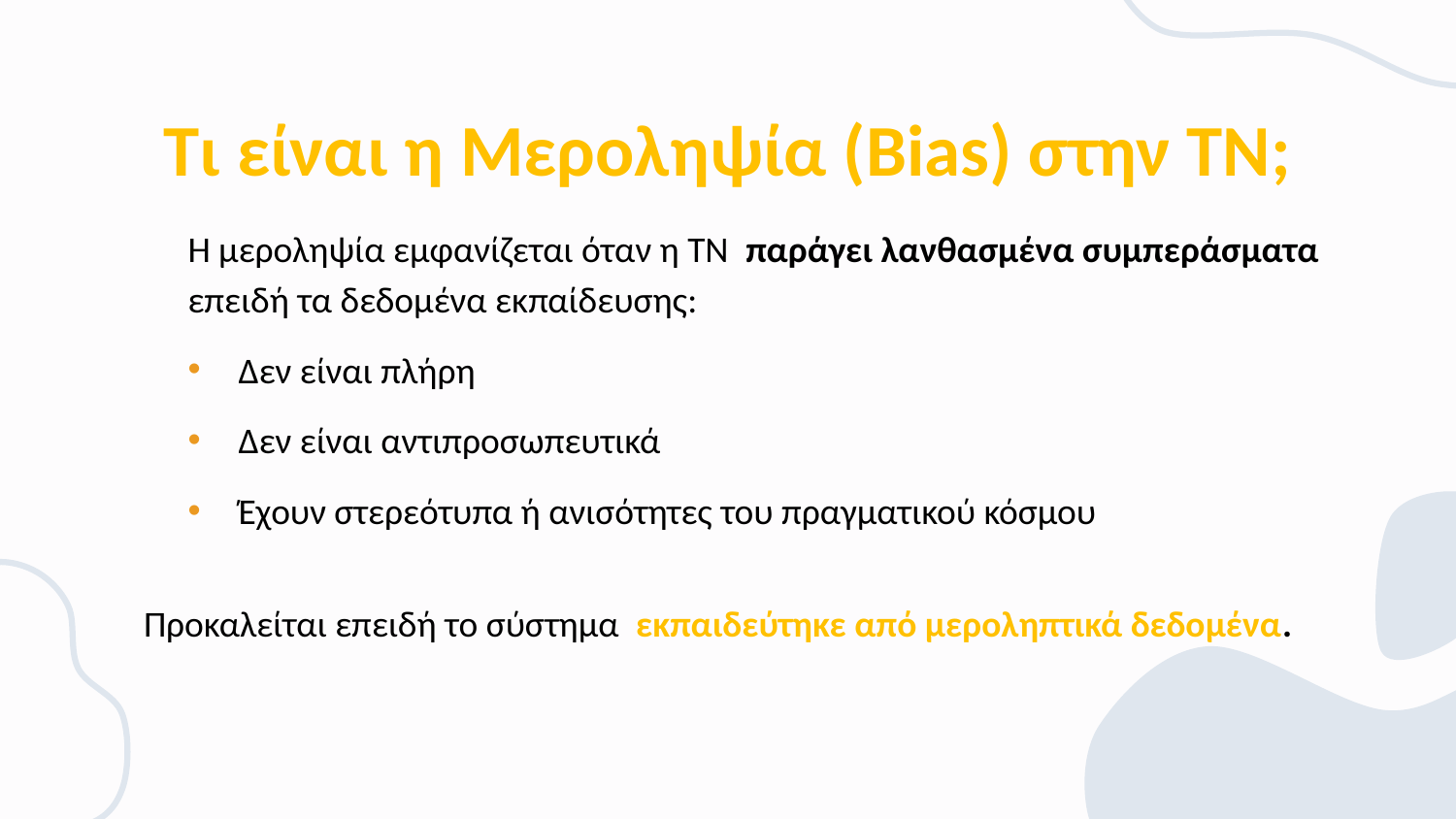

# Τι είναι η Μεροληψία (Bias) στην ΤΝ;
Η μεροληψία εμφανίζεται όταν η ΤΝ  παράγει λανθασμένα συμπεράσματα επειδή τα δεδομένα εκπαίδευσης:
Δεν είναι πλήρη
Δεν είναι αντιπροσωπευτικά
Έχουν στερεότυπα ή ανισότητες του πραγματικού κόσμου
Προκαλείται επειδή το σύστημα  εκπαιδεύτηκε από μεροληπτικά δεδομένα.